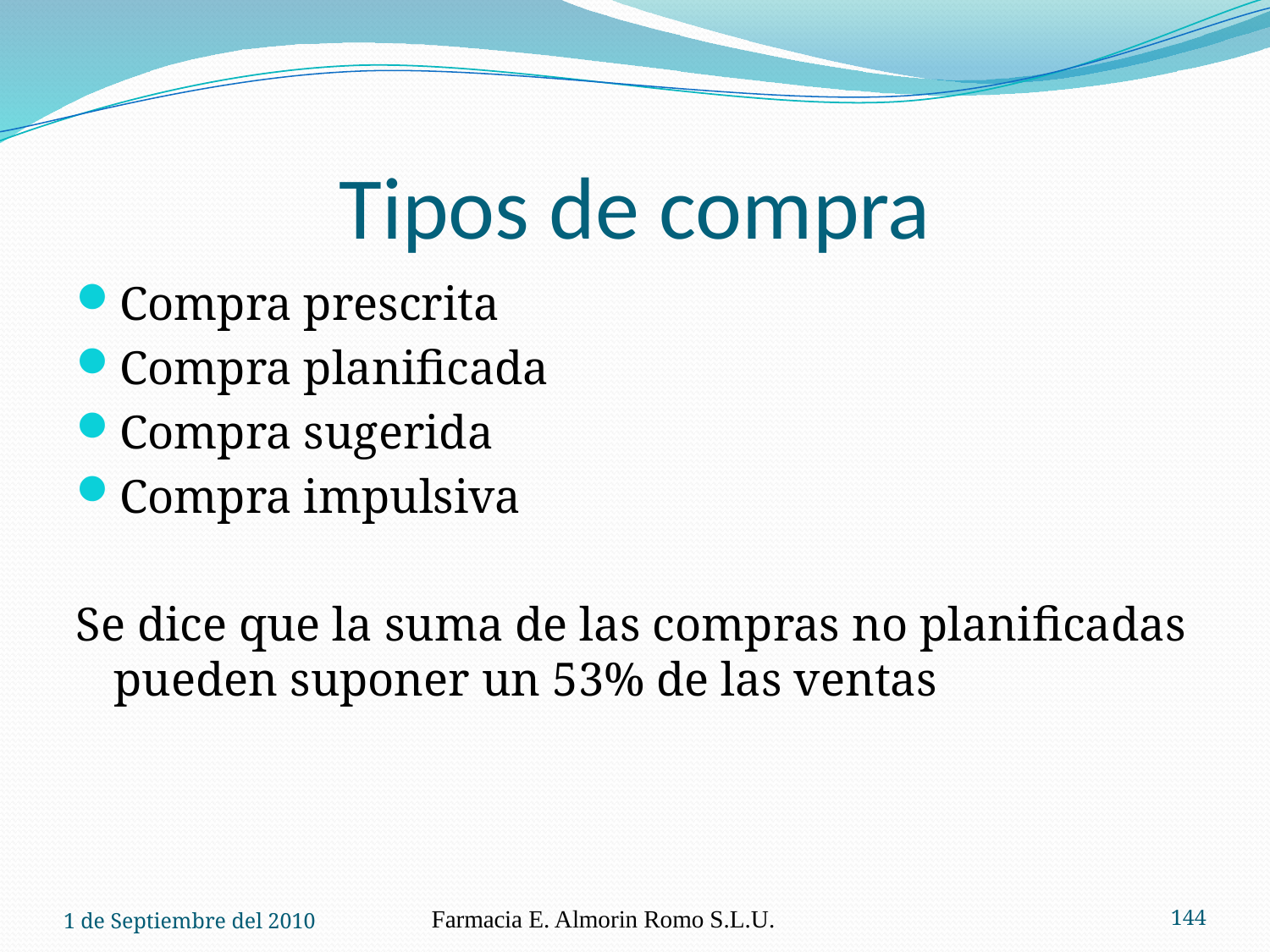

# Tipos de compra
Compra prescrita
Compra planificada
Compra sugerida
Compra impulsiva

Se dice que la suma de las compras no planificadas pueden suponer un 53% de las ventas
1 de Septiembre del 2010
Farmacia E. Almorin Romo S.L.U.
144